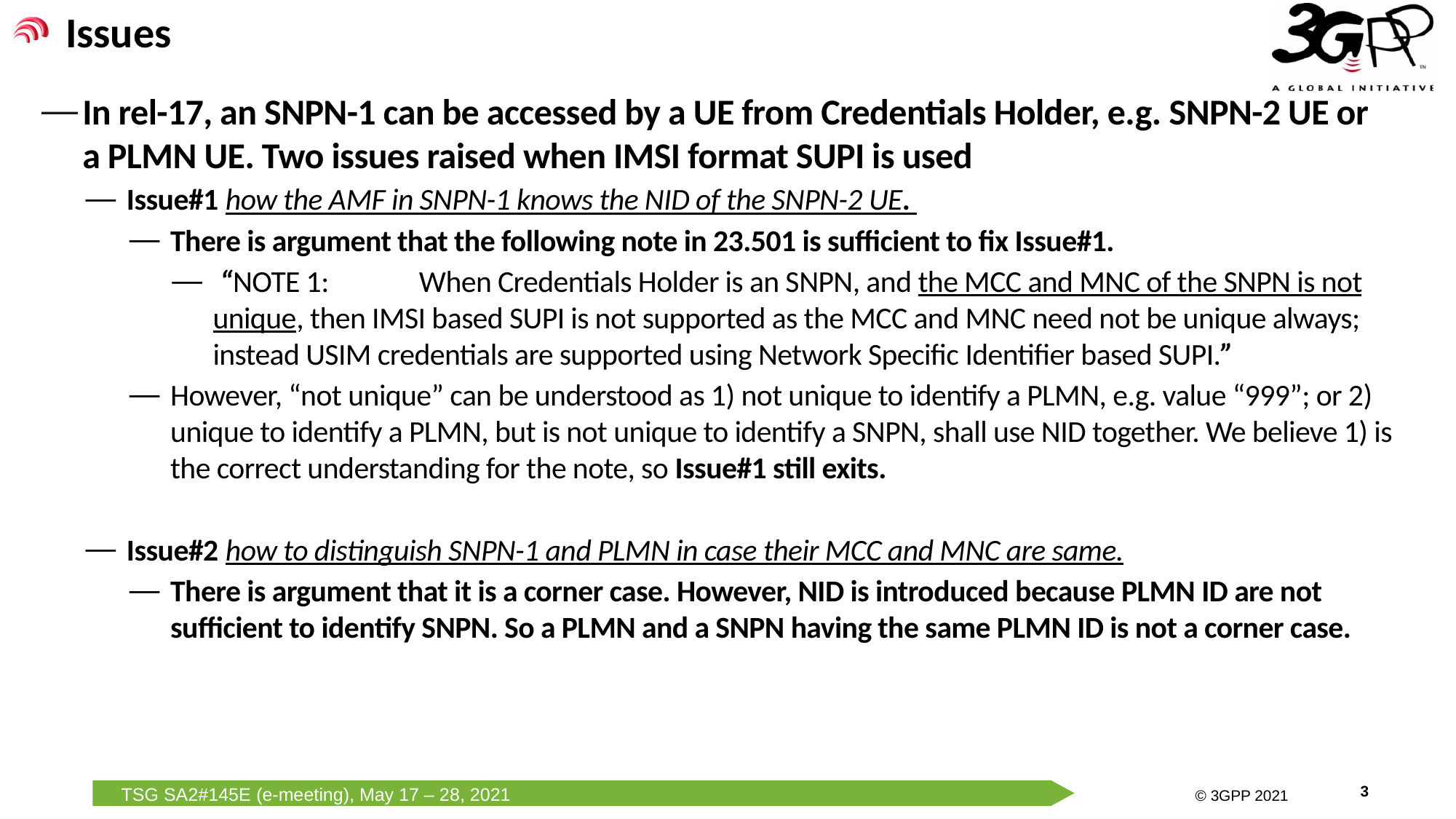

Issues
In rel-17, an SNPN-1 can be accessed by a UE from Credentials Holder, e.g. SNPN-2 UE or a PLMN UE. Two issues raised when IMSI format SUPI is used
Issue#1 how the AMF in SNPN-1 knows the NID of the SNPN-2 UE.
There is argument that the following note in 23.501 is sufficient to fix Issue#1.
 “NOTE 1:              When Credentials Holder is an SNPN, and the MCC and MNC of the SNPN is not unique, then IMSI based SUPI is not supported as the MCC and MNC need not be unique always; instead USIM credentials are supported using Network Specific Identifier based SUPI.”
However, “not unique” can be understood as 1) not unique to identify a PLMN, e.g. value “999”; or 2) unique to identify a PLMN, but is not unique to identify a SNPN, shall use NID together. We believe 1) is the correct understanding for the note, so Issue#1 still exits.

Issue#2 how to distinguish SNPN-1 and PLMN in case their MCC and MNC are same.
There is argument that it is a corner case. However, NID is introduced because PLMN ID are not sufficient to identify SNPN. So a PLMN and a SNPN having the same PLMN ID is not a corner case.